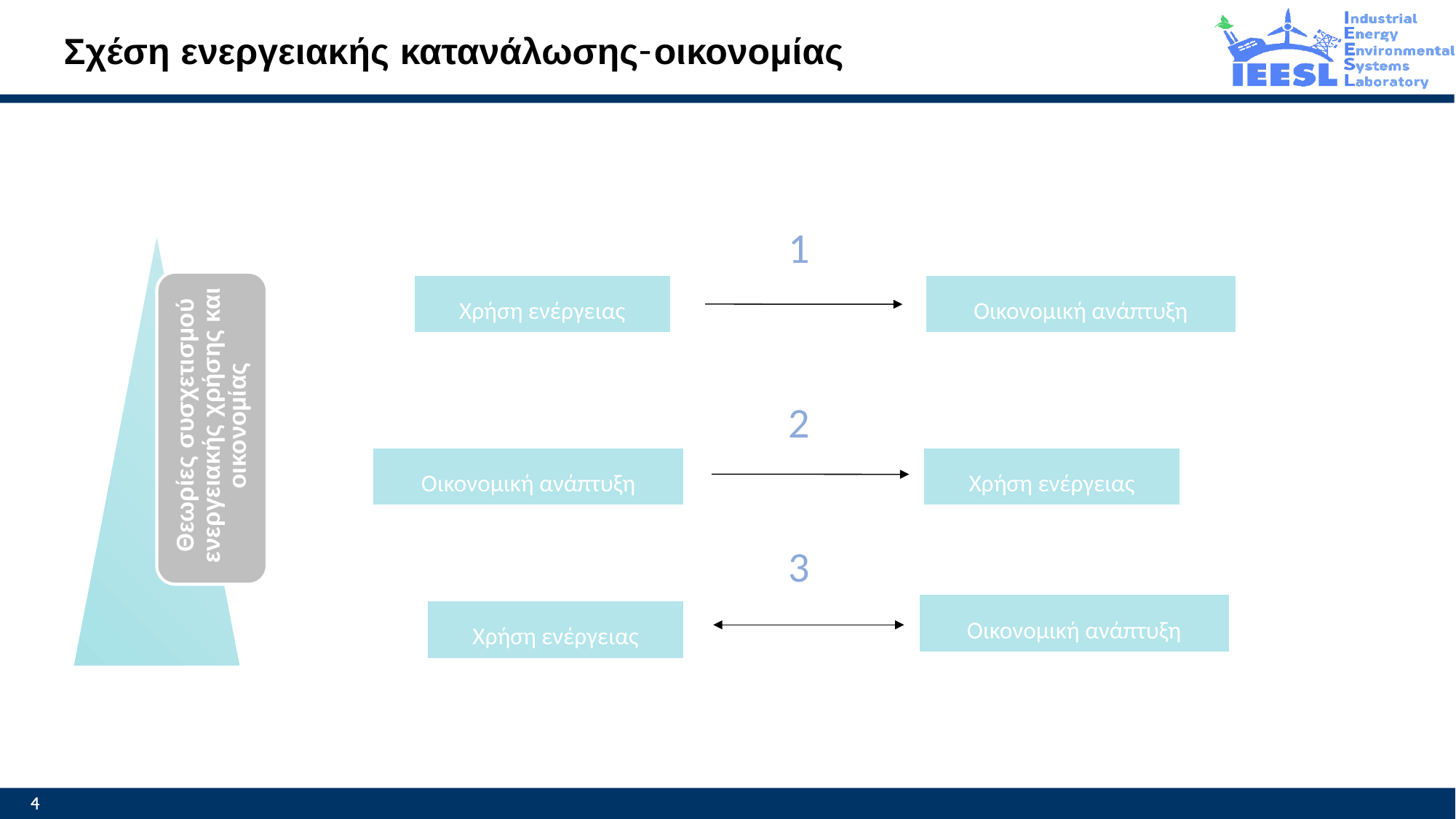

# Σχέση ενεργειακής κατανάλωσης-οικονομίας
1
Χρήση ενέργειας
Οικονομική ανάπτυξη
2
Οικονομική ανάπτυξη
Χρήση ενέργειας
3
Οικονομική ανάπτυξη
Χρήση ενέργειας
Θεωρίες συσχετισμού ενεργειακής χρήσης και οικονομίας
4